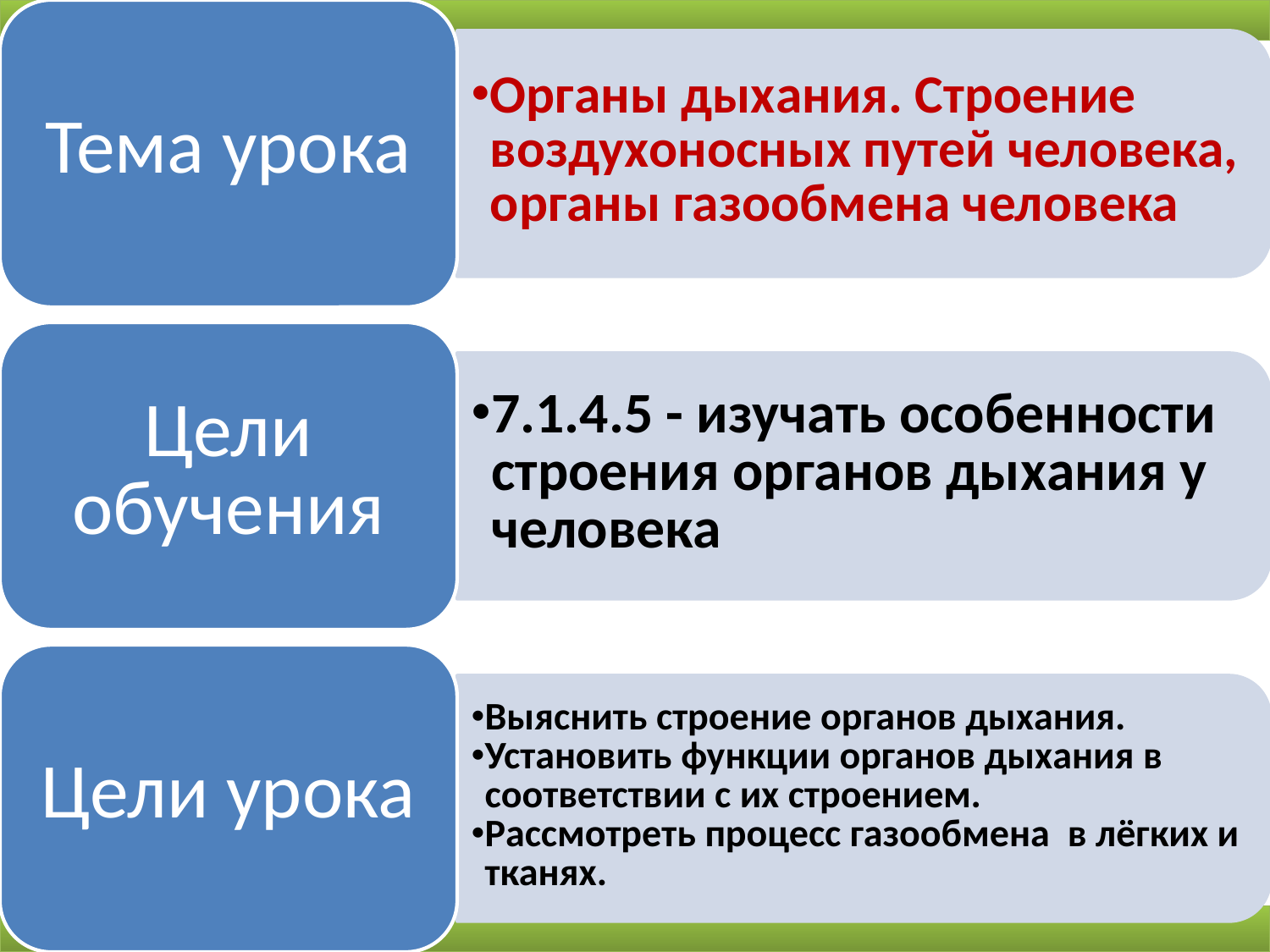

Тема урока
Цели обучения
Цели урока
Выяснить строение органов дыхания.
Органы дыхания. Строение воздухоносных путей человека, органы газообмена человека
Установить функции органов дыхания в соответствии с их строением.
Рассмотреть процесс газообмена  в лёгких и тканях.
7.1.4.5 - изучать особенности строения органов дыхания у человека